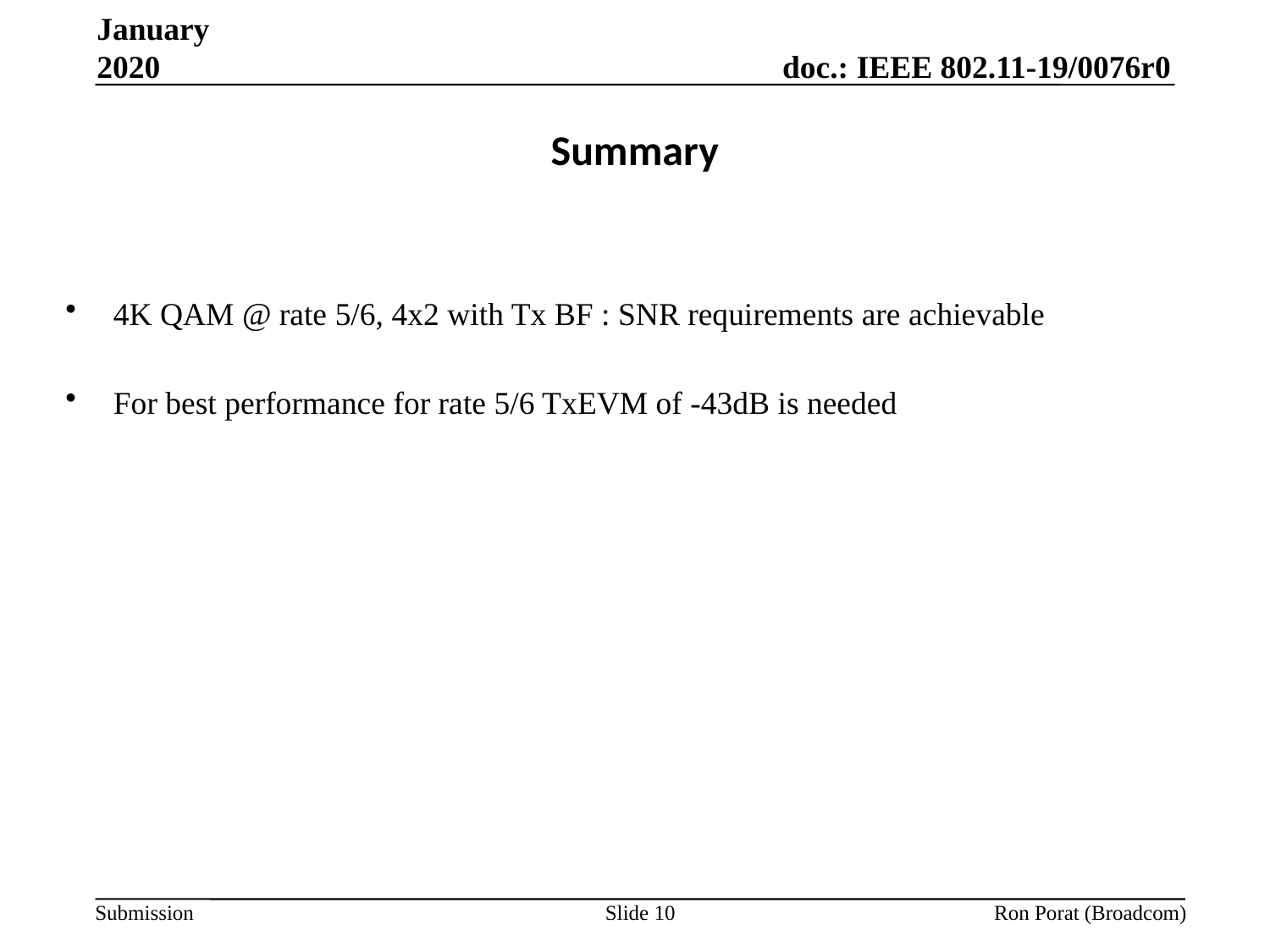

January 2020
# Summary

4K QAM @ rate 5/6, 4x2 with Tx BF : SNR requirements are achievable

For best performance for rate 5/6 TxEVM of -43dB is needed

Slide 10
Ron Porat (Broadcom)